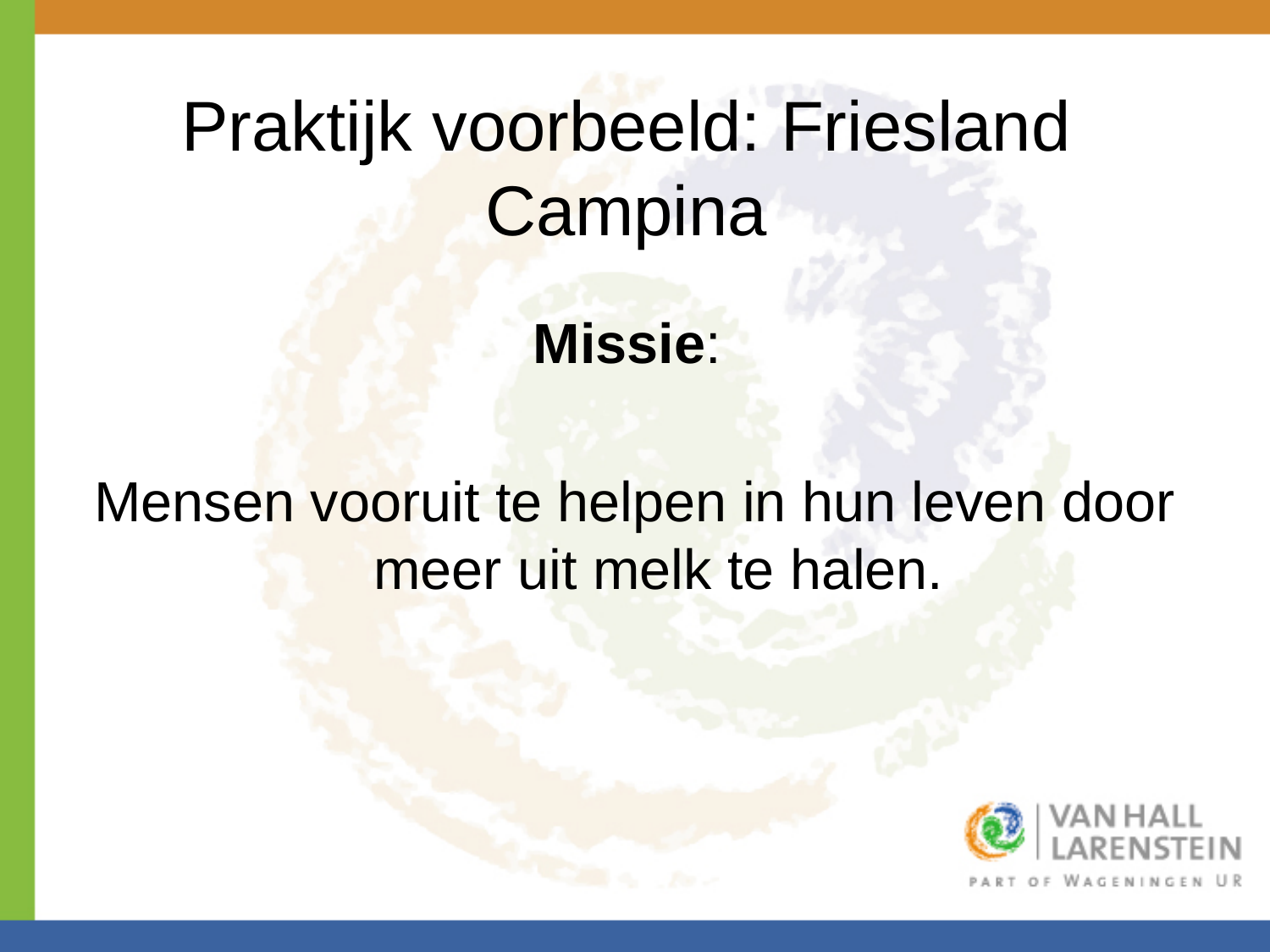

# Praktijk voorbeeld: Friesland Campina

Missie:

Mensen vooruit te helpen in hun leven door meer uit melk te halen.